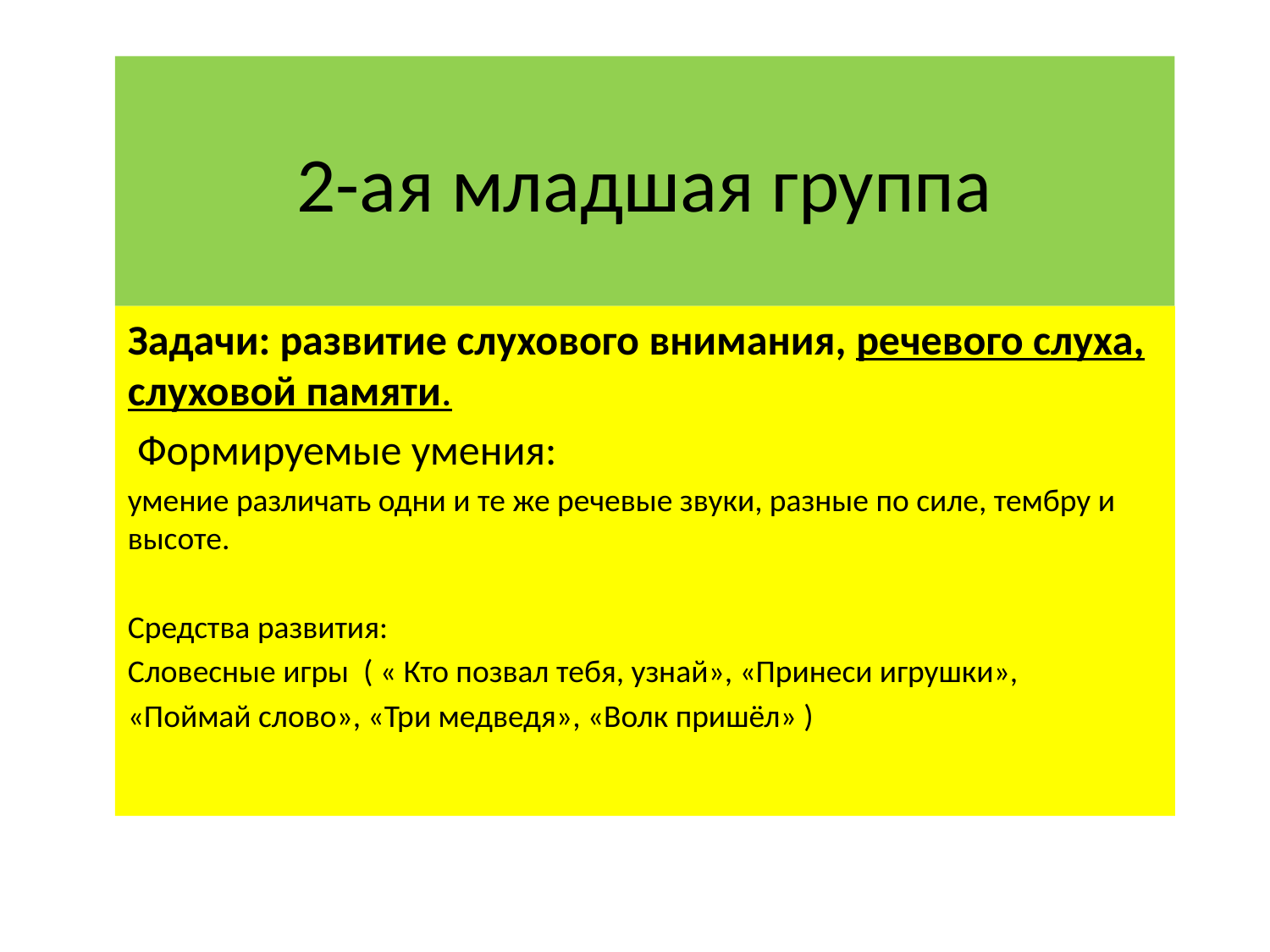

# 2-ая младшая группа
Задачи: развитие слухового внимания, речевого слуха, слуховой памяти.
 Формируемые умения:
умение различать одни и те же речевые звуки, разные по силе, тембру и высоте.

Средства развития:
Словесные игры  ( « Кто позвал тебя, узнай», «Принеси игрушки»,
«Поймай слово», «Три медведя», «Волк пришёл» )